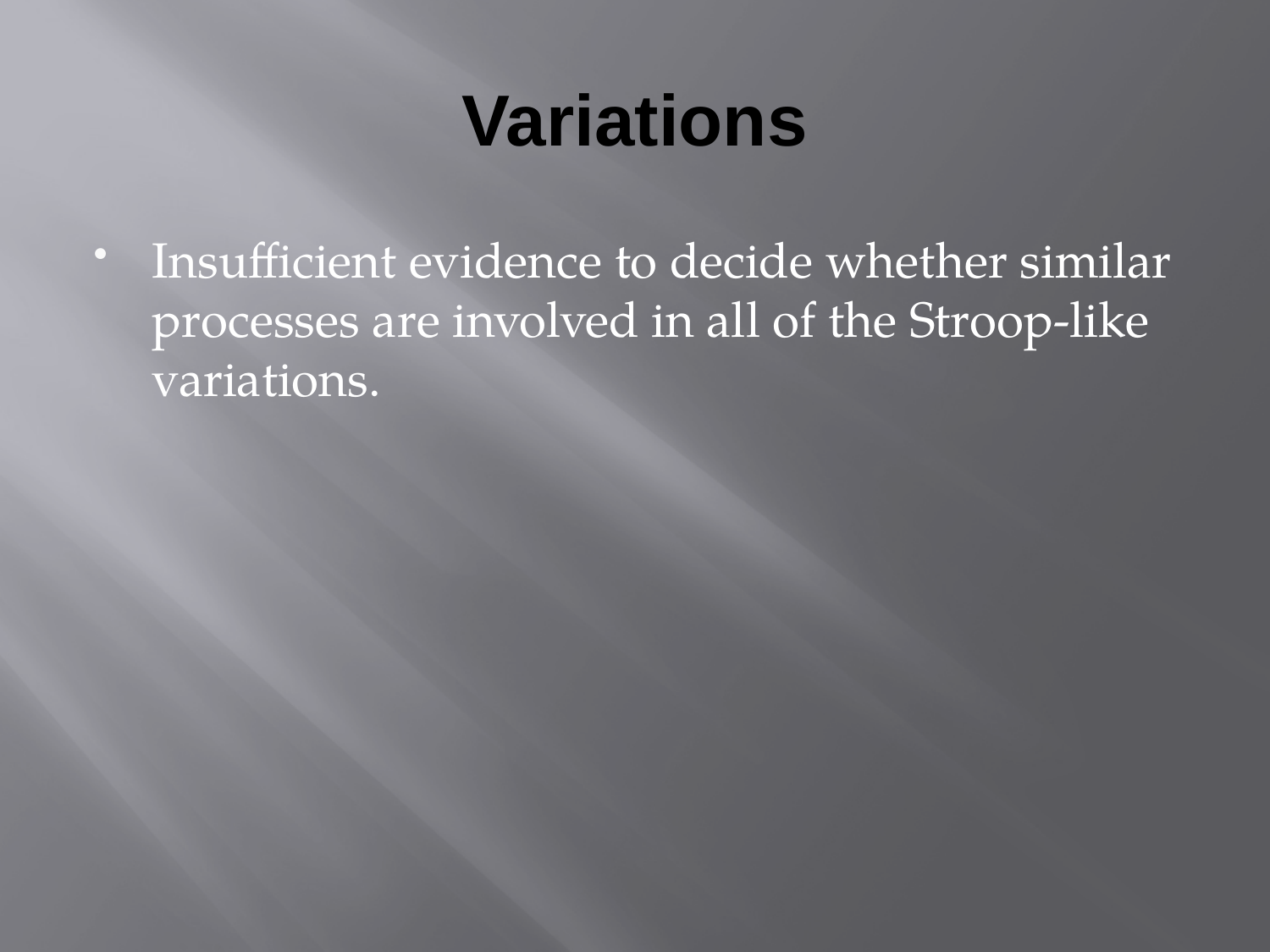

# Variations
Insufficient evidence to decide whether similar processes are involved in all of the Stroop-like variations.